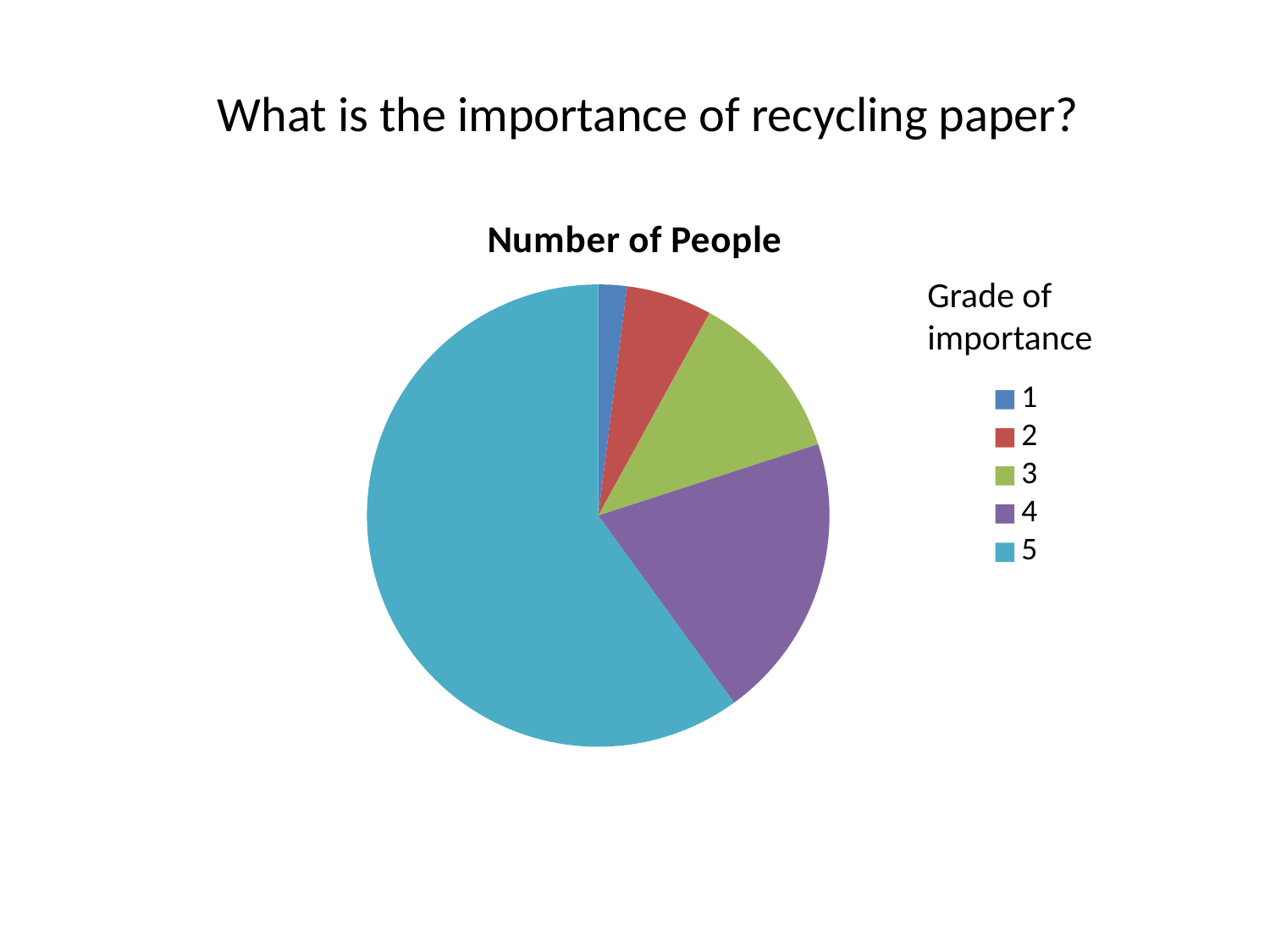

What is the importance of recycling paper?

### Chart:

| Category | Number of People |
|---|---|
| 1 | 1.0 |
| 2 | 3.0 |
| 3 | 6.0 |
| 4 | 10.0 |
| 5 | 30.0 |
Grade of importance